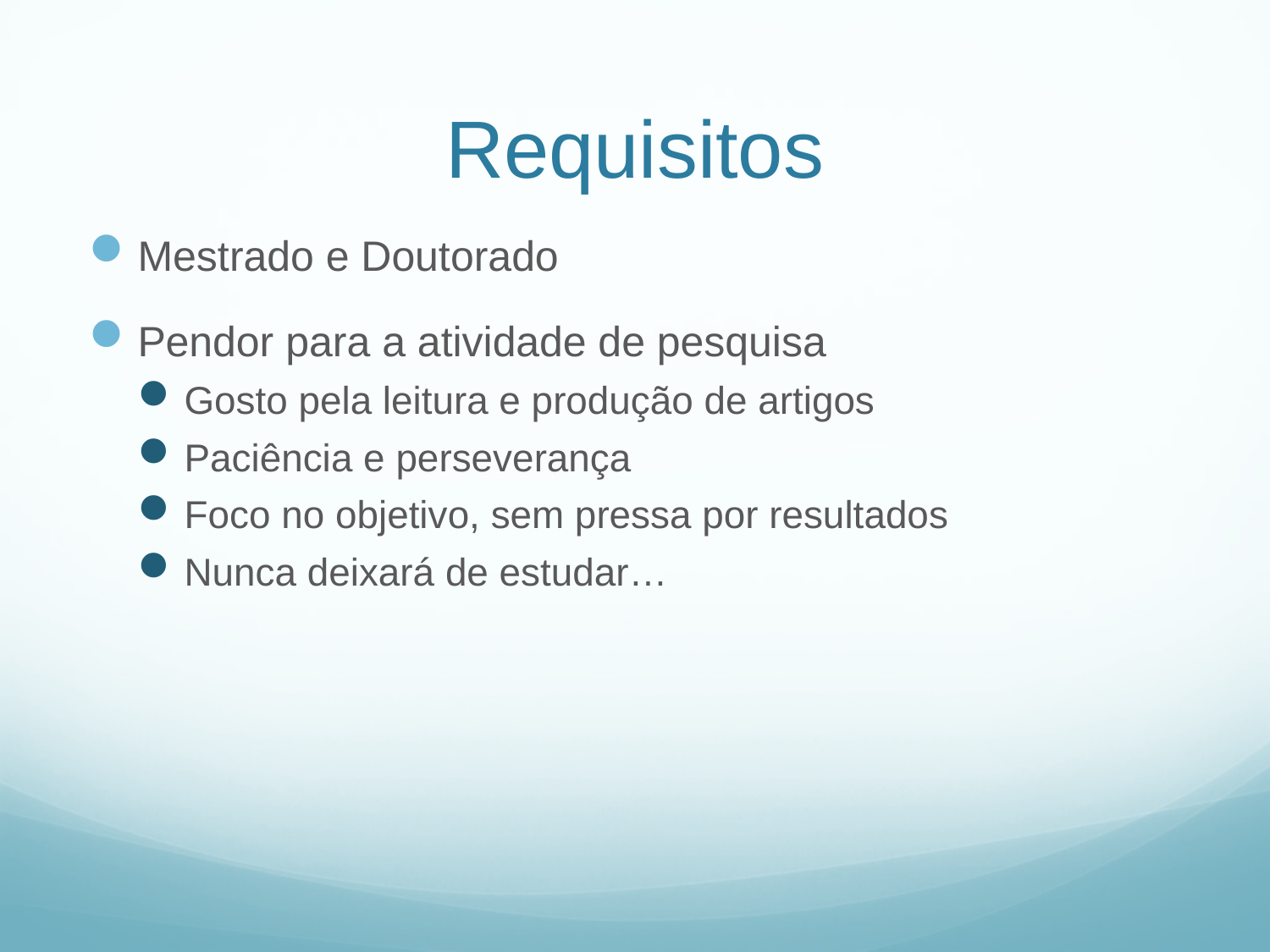

# Requisitos
Mestrado e Doutorado
Pendor para a atividade de pesquisa
Gosto pela leitura e produção de artigos
Paciência e perseverança
Foco no objetivo, sem pressa por resultados
Nunca deixará de estudar…